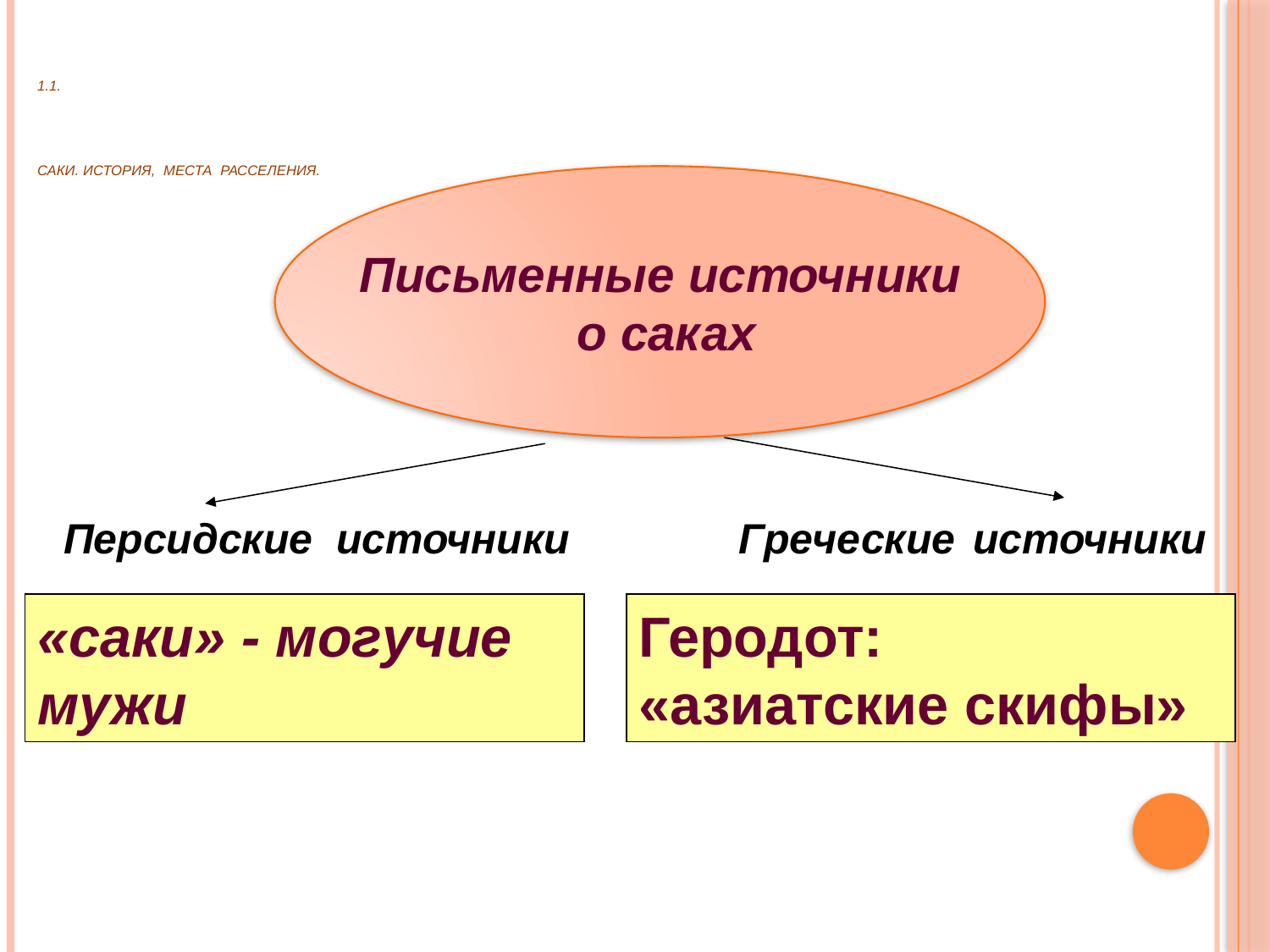

# 1.1. Саки. История,  места  расселения.
Письменные источники
 о саках

Персидские  источники
Греческие  источники
«саки» - могучие  мужи
Геродот:
«азиатские скифы»